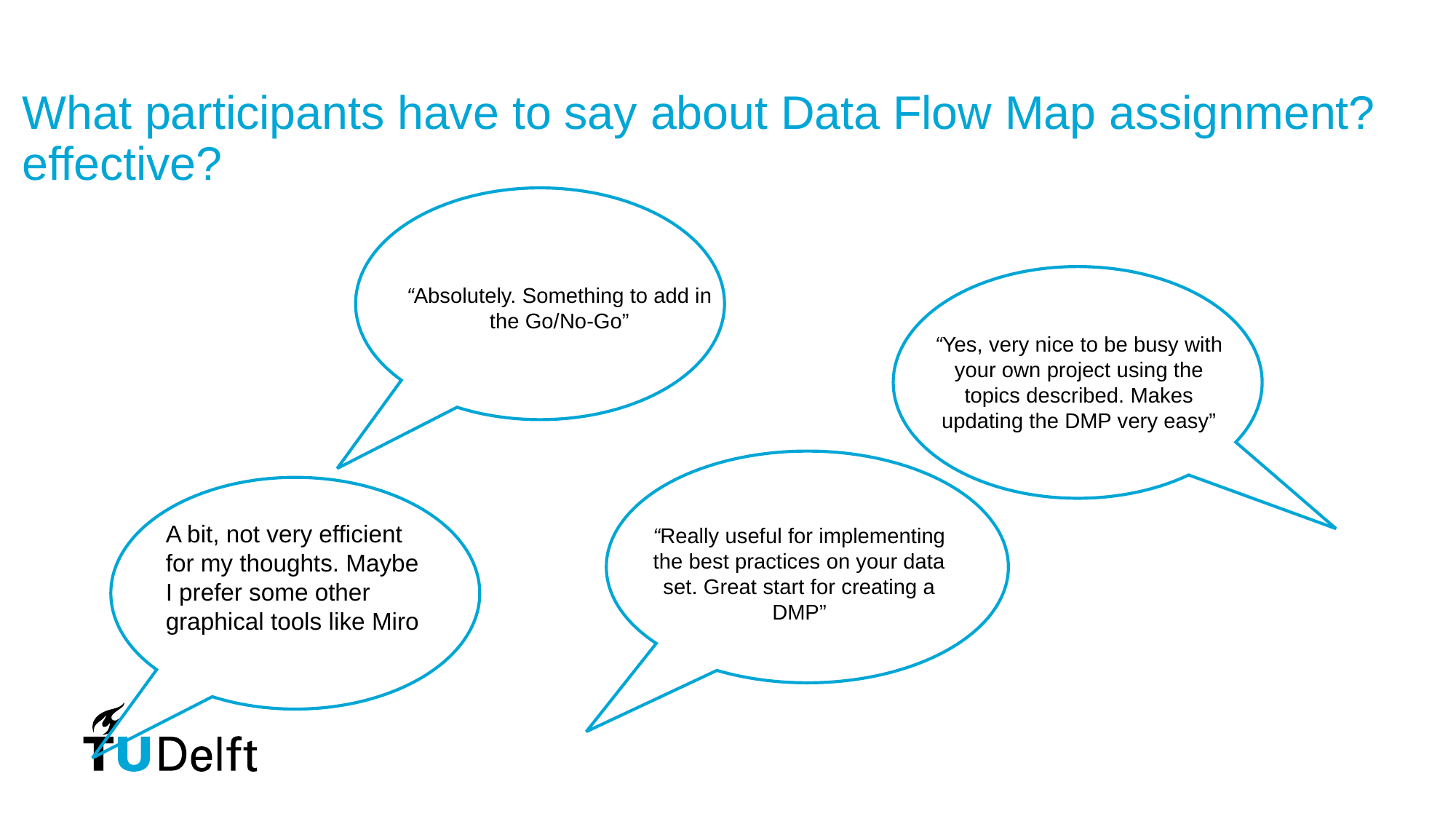

# What participants have to say about Data Flow Map assignment? effective?

“Absolutely. Something to add in the Go/No-Go”
“Yes, very nice to be busy with your own project using the topics described. Makes updating the DMP very easy”

A bit, not very efficient for my thoughts. Maybe I prefer some other graphical tools like Miro

“Really useful for implementing the best practices on your data set. Great start for creating a DMP”